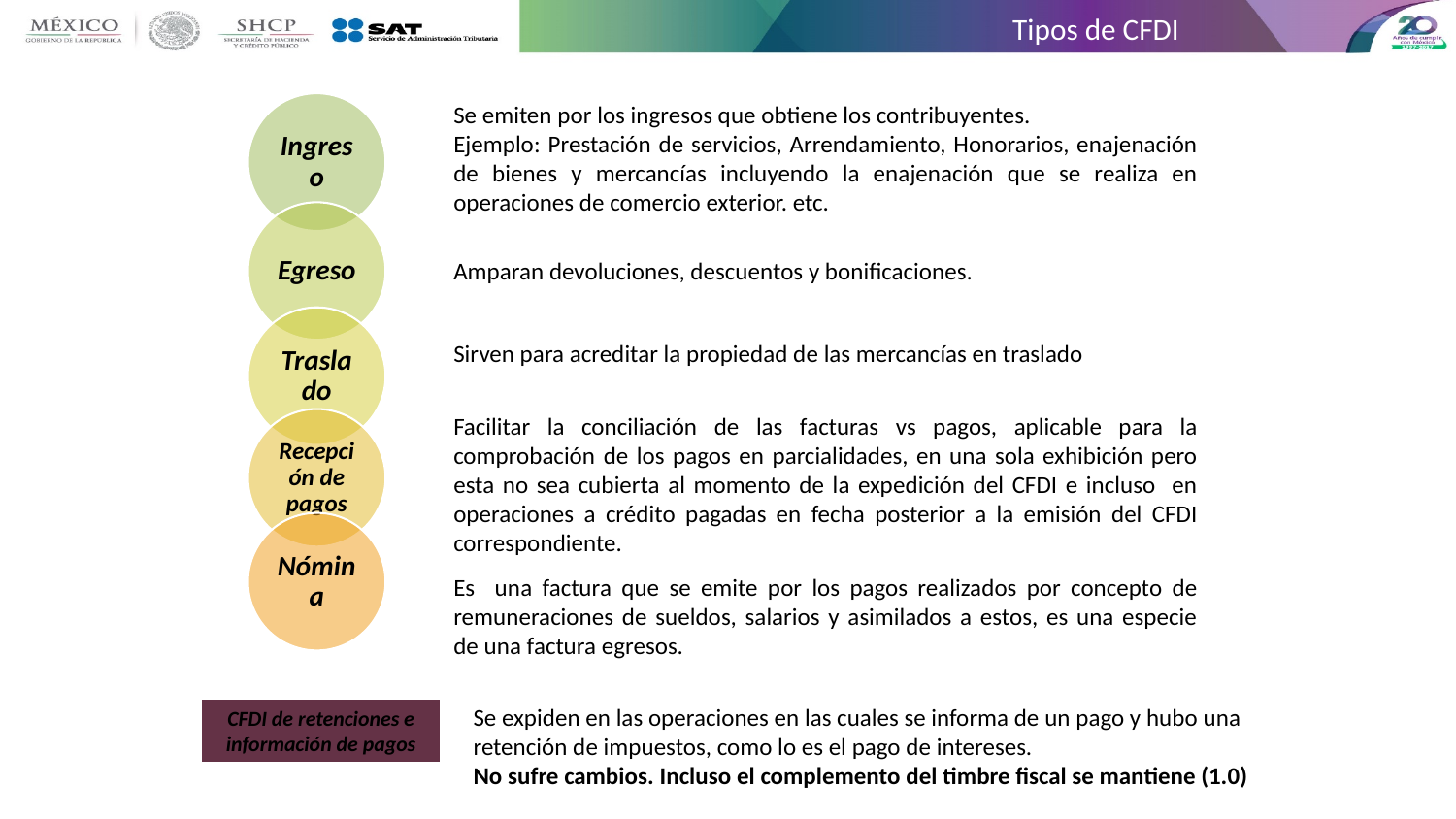

Tipos de CFDI
Ingreso
Egreso
Traslado
Recepción de pagos
Nómina
Se emiten por los ingresos que obtiene los contribuyentes.
Ejemplo: Prestación de servicios, Arrendamiento, Honorarios, enajenación de bienes y mercancías incluyendo la enajenación que se realiza en operaciones de comercio exterior. etc.
Amparan devoluciones, descuentos y bonificaciones.
Sirven para acreditar la propiedad de las mercancías en traslado
Facilitar la conciliación de las facturas vs pagos, aplicable para la comprobación de los pagos en parcialidades, en una sola exhibición pero esta no sea cubierta al momento de la expedición del CFDI e incluso  en operaciones a crédito pagadas en fecha posterior a la emisión del CFDI correspondiente.
Es  una factura que se emite por los pagos realizados por concepto de remuneraciones de sueldos, salarios y asimilados a estos, es una especie de una factura egresos.
Se expiden en las operaciones en las cuales se informa de un pago y hubo una retención de impuestos, como lo es el pago de intereses.
No sufre cambios. Incluso el complemento del timbre fiscal se mantiene (1.0)
CFDI de retenciones e información de pagos